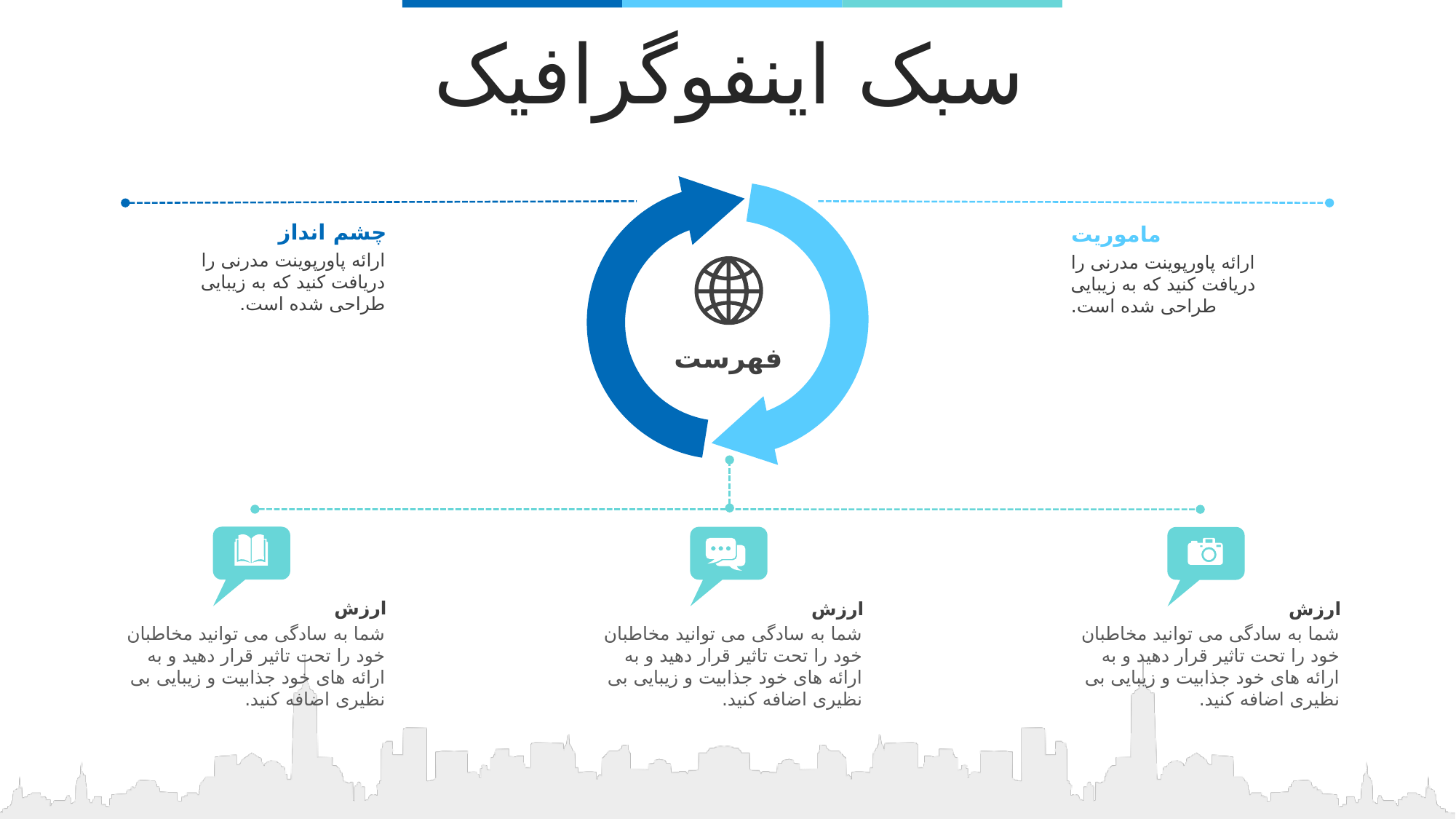

سبک اینفوگرافیک

چشم انداز
ارائه پاورپوینت مدرنی را دریافت کنید که به زیبایی طراحی شده است.
ماموریت
ارائه پاورپوینت مدرنی را دریافت کنید که به زیبایی طراحی شده است.

فهرست

ارزش
شما به سادگی می توانید مخاطبان خود را تحت تاثیر قرار دهید و به ارائه های خود جذابیت و زیبایی بی نظیری اضافه کنید.
ارزش
شما به سادگی می توانید مخاطبان خود را تحت تاثیر قرار دهید و به ارائه های خود جذابیت و زیبایی بی نظیری اضافه کنید.
ارزش
شما به سادگی می توانید مخاطبان خود را تحت تاثیر قرار دهید و به ارائه های خود جذابیت و زیبایی بی نظیری اضافه کنید.